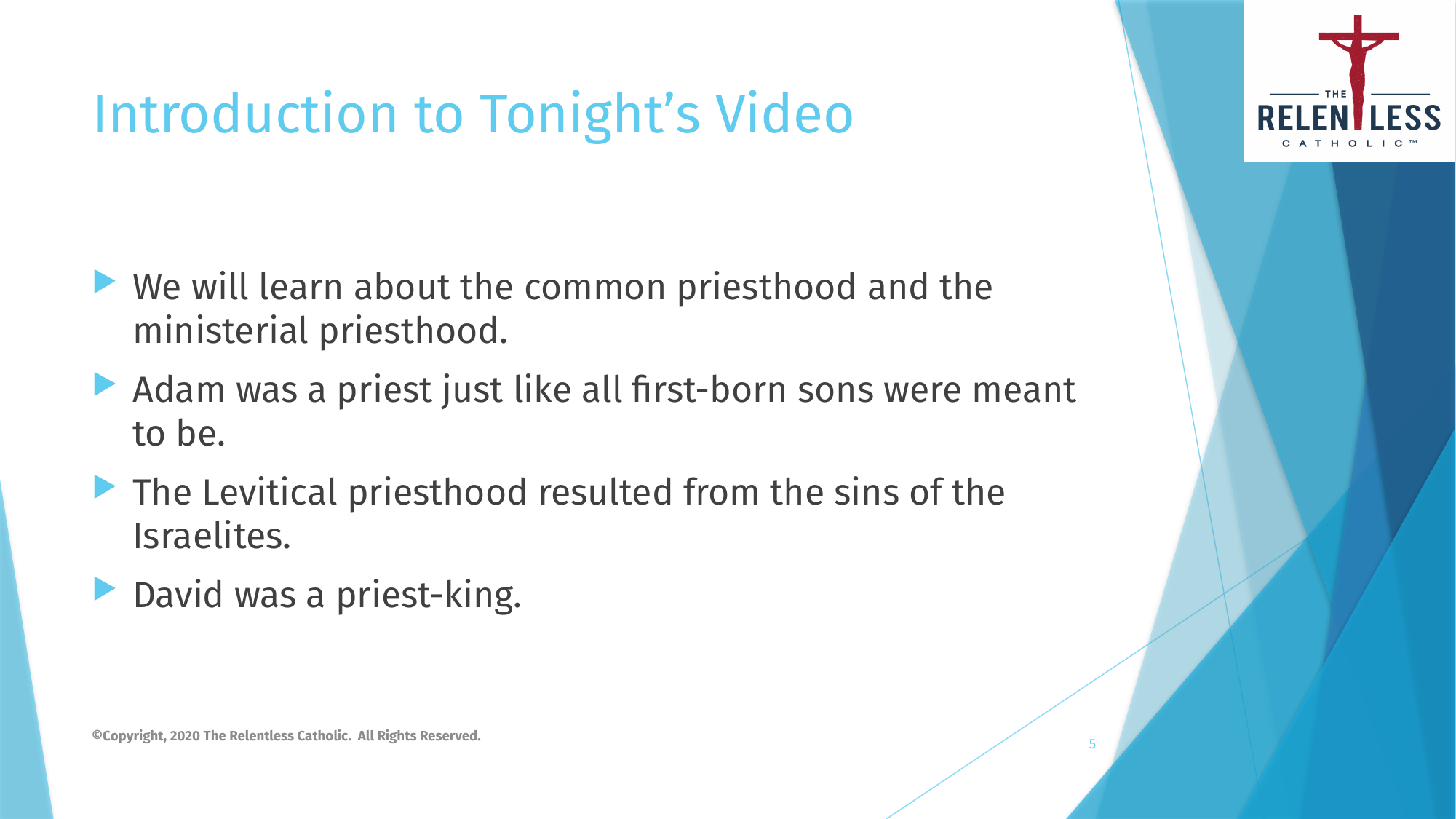

# Introduction to Tonight’s Video
We will learn about the common priesthood and the ministerial priesthood.
Adam was a priest just like all first-born sons were meant to be.
The Levitical priesthood resulted from the sins of the Israelites.
David was a priest-king.
©Copyright, 2020 The Relentless Catholic.  All Rights Reserved.

5